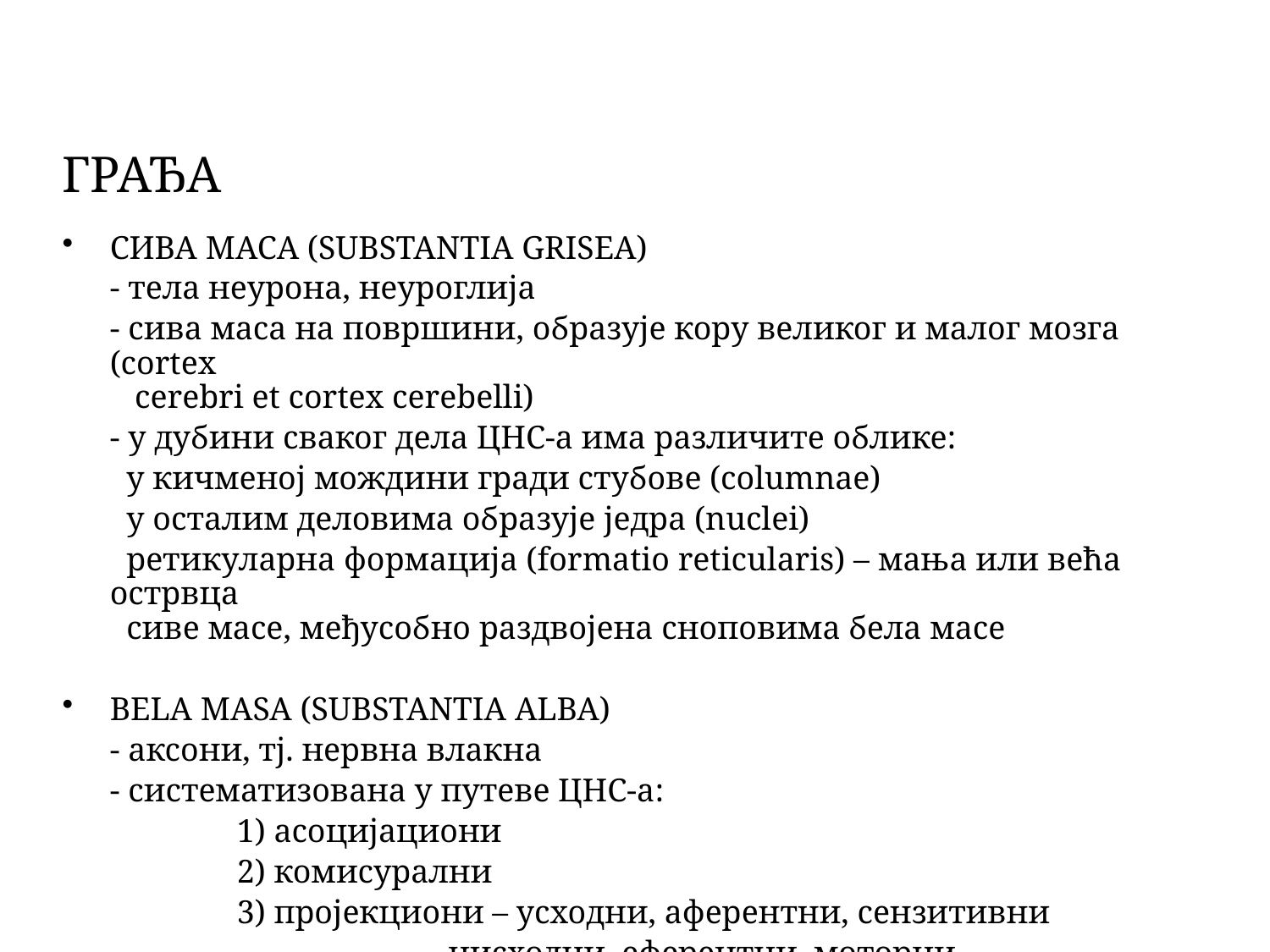

ГРАЂА
СИВА МАСА (SUBSTANTIA GRISEA)
	- тела неурона, неуроглија
	- сива маса на површини, образује кору великог и малог мозга (cortex
   cerebri et cortex cerebelli)
	- у дубини сваког дела ЦНС-а има различите облике:
	  у кичменој мождини гради стубове (columnae)
	  у осталим деловима образује једра (nuclei)
	  ретикуларна формација (formatio reticularis) – мања или већа острвца
  сиве масе, међусобно раздвојена сноповима бела мaсе

BELA MASA (SUBSTANTIA ALBA)
	- аксони, тј. нервна влакна
	- систематизована у путеве ЦНС-а:
		1) асоцијациони
		2) комисурални
		3) пројекциони – усходни, аферентни, сензитивни
			        - нисходни, еферентни, моторни